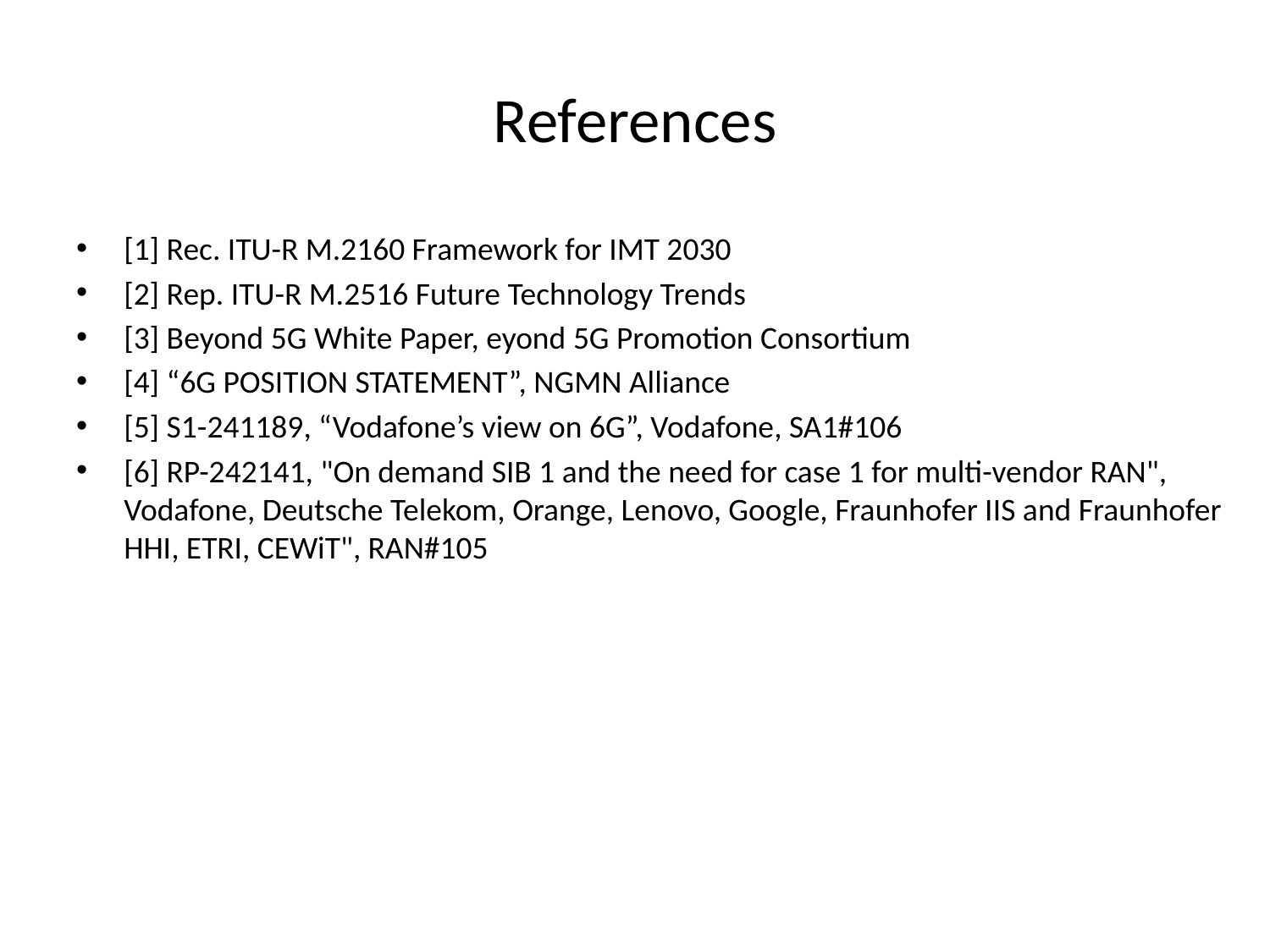

# References
[1] Rec. ITU-R M.2160 Framework for IMT 2030
[2] Rep. ITU-R M.2516 Future Technology Trends
[3] Beyond 5G White Paper, eyond 5G Promotion Consortium
[4] “6G POSITION STATEMENT”, NGMN Alliance
[5] S1-241189, “Vodafone’s view on 6G”, Vodafone, SA1#106
[6] RP-242141, "On demand SIB 1 and the need for case 1 for multi-vendor RAN", Vodafone, Deutsche Telekom, Orange, Lenovo, Google, Fraunhofer IIS and Fraunhofer HHI, ETRI, CEWiT", RAN#105